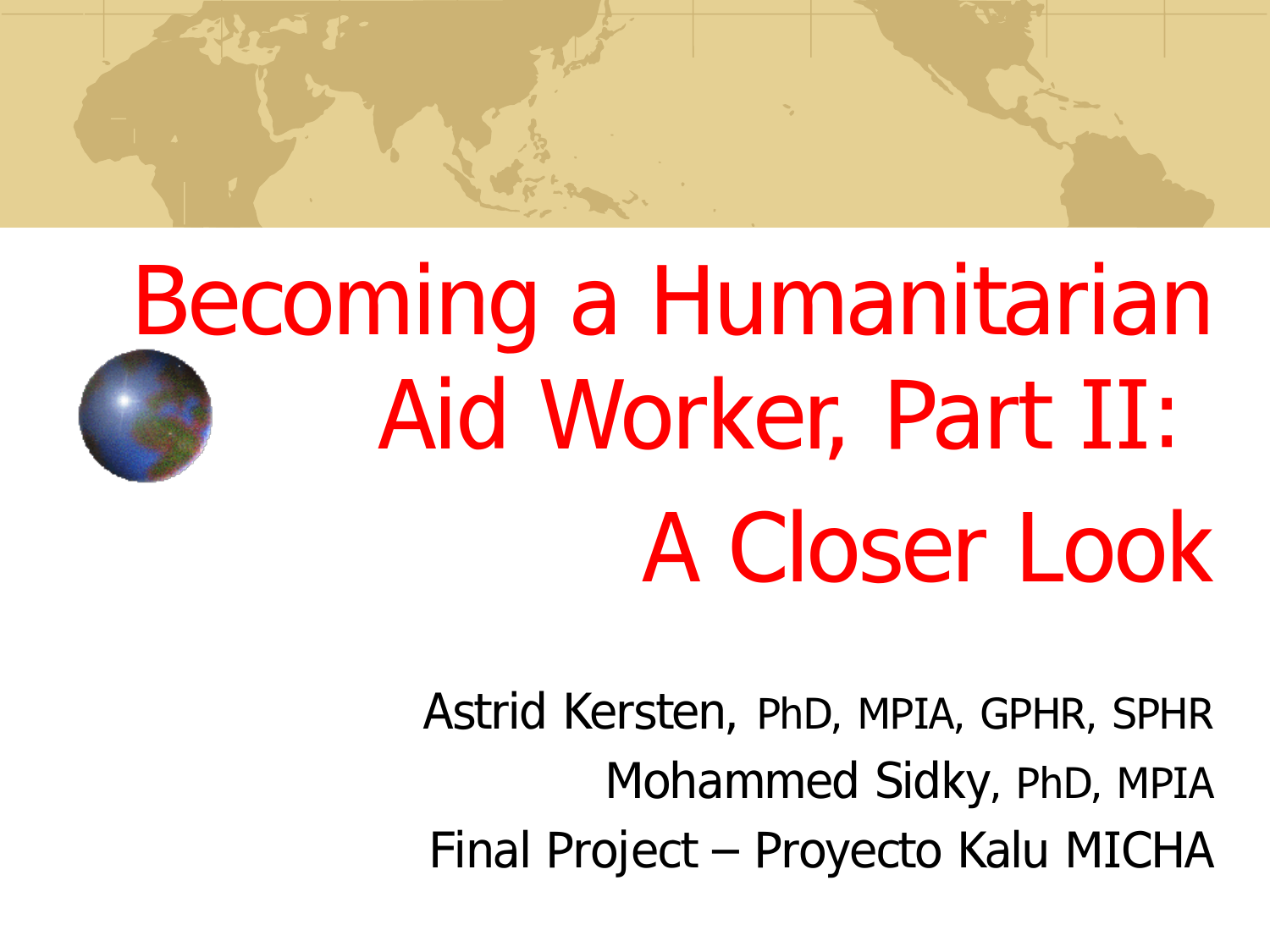

Becoming a Humanitarian Aid Worker, Part II:
A Closer Look

Astrid Kersten, PhD, MPIA, GPHR, SPHR
Mohammed Sidky, PhD, MPIA
Final Project – Proyecto Kalu MICHA

#